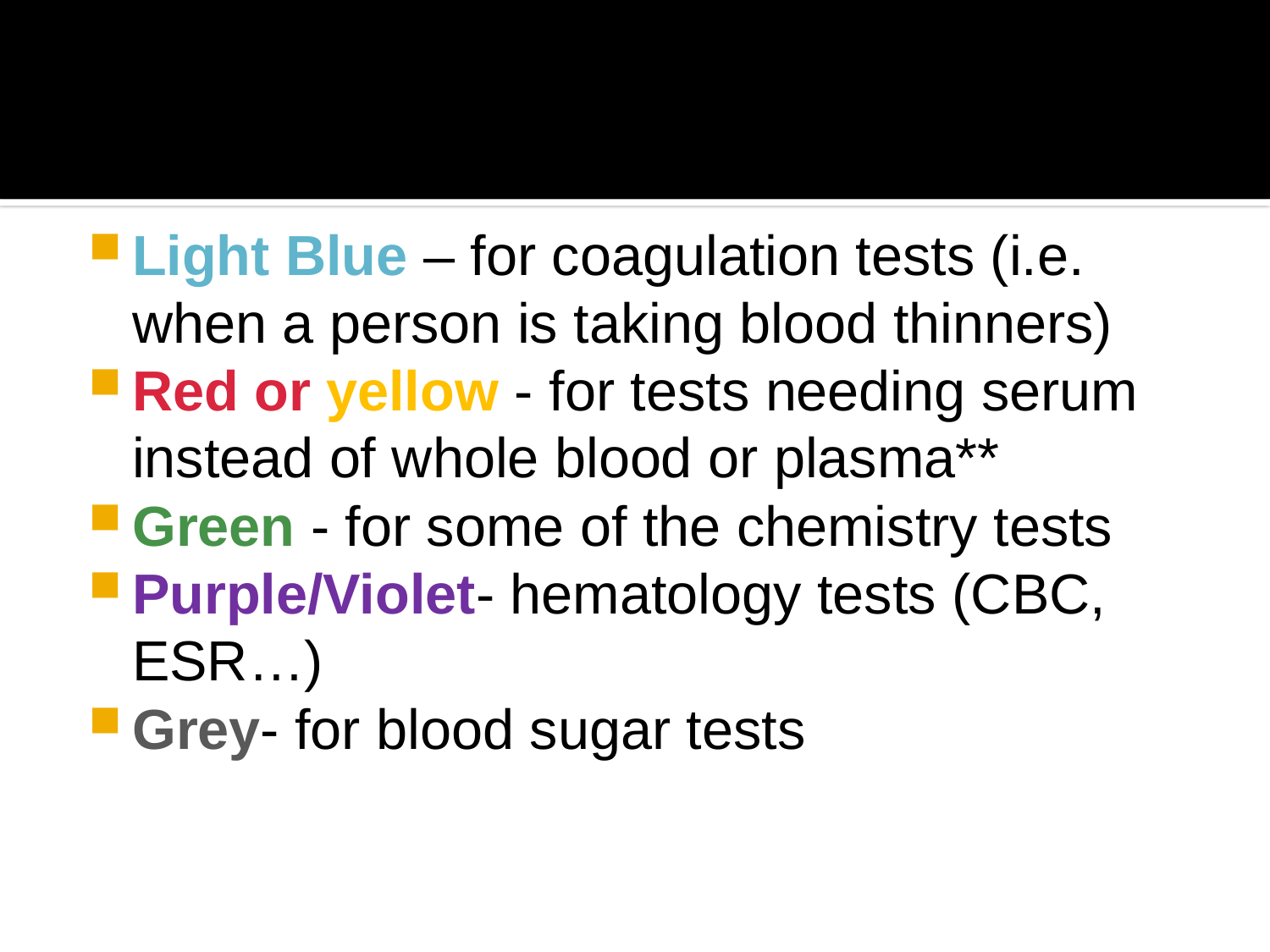

#
Light Blue – for coagulation tests (i.e. when a person is taking blood thinners)
Red or yellow - for tests needing serum instead of whole blood or plasma**
Green - for some of the chemistry tests
Purple/Violet- hematology tests (CBC, ESR…)
Grey- for blood sugar tests